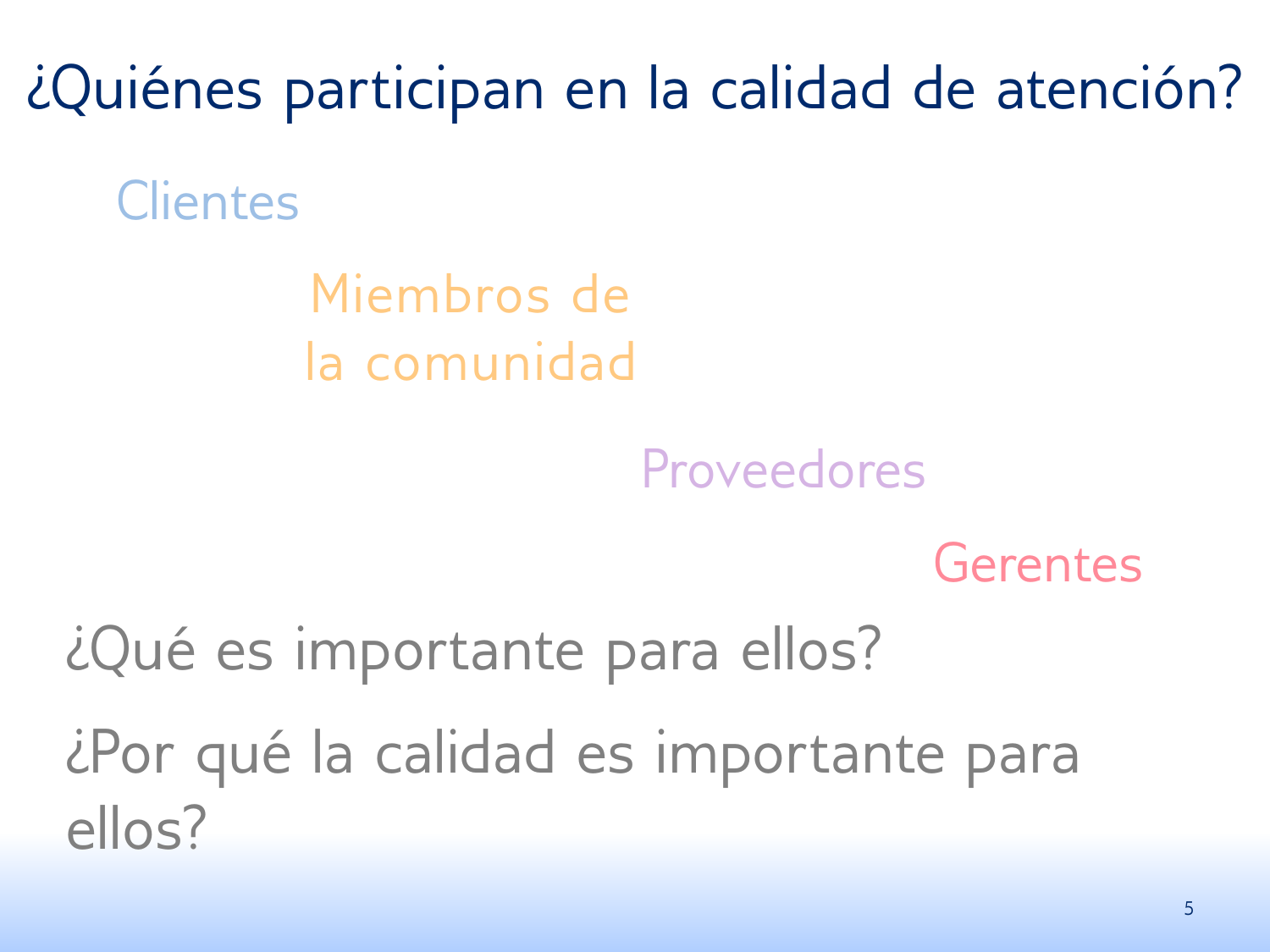

# ¿Quiénes participan en la calidad de atención?
Clientes
Miembros de la comunidad
Proveedores
Gerentes
¿Qué es importante para ellos?
¿Por qué la calidad es importante para ellos?
5